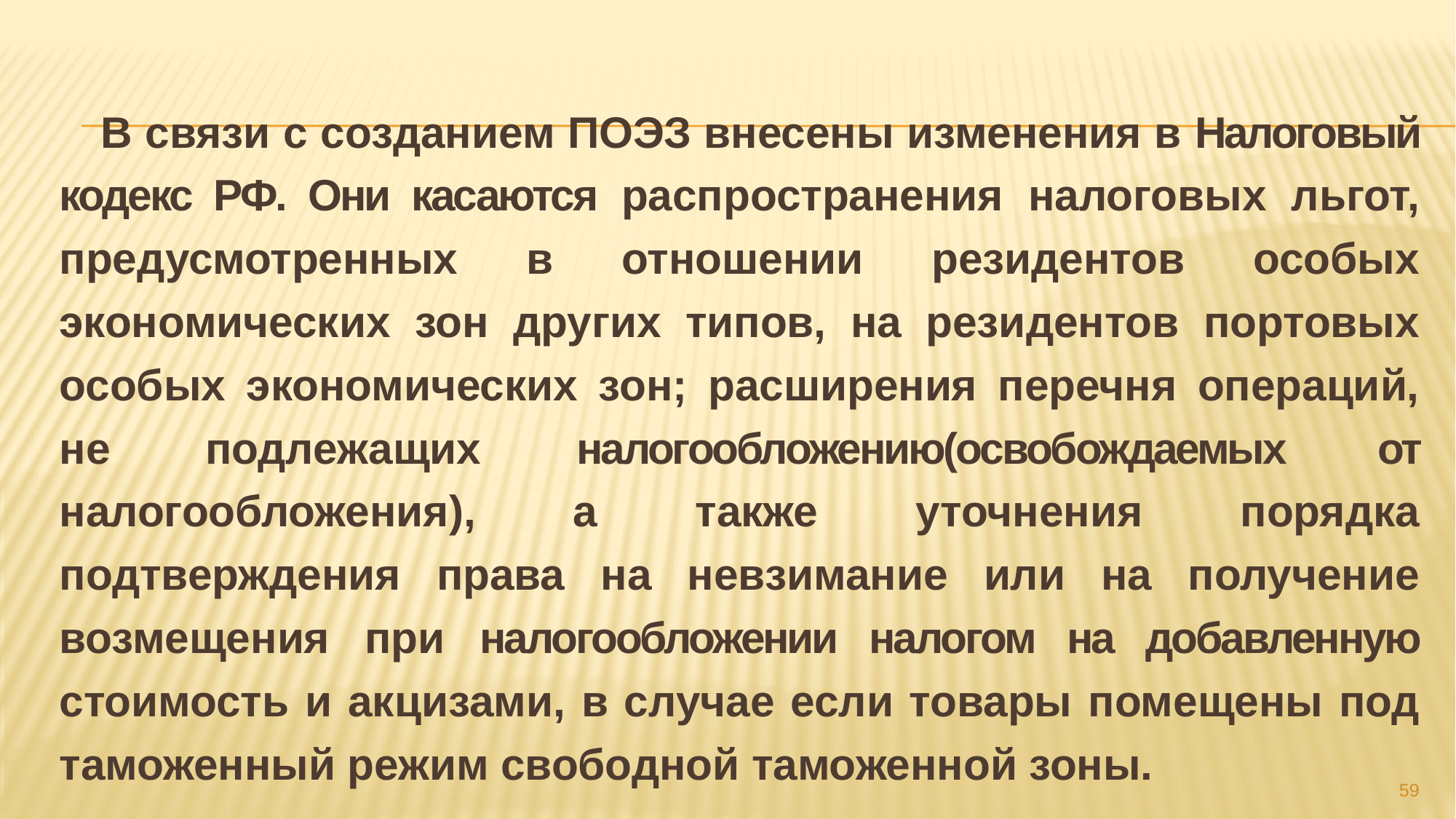

В связи с созданием ПОЭЗ внесены изменения в Налоговый кодекс РФ. Они касаются распространения налоговых льгот, предусмотренных в отношении резидентов особых экономических зон других типов, на резидентов портовых особых экономических зон; расширения перечня операций, не подлежащих налогообложению(освобождаемых от налогообложения), а также уточнения порядка подтверждения права на невзимание или на получение возмещения при налогообложении налогом на добавленную стоимость и акцизами, в случае если товары помещены под таможенный режим свободной таможенной зоны.
#
59